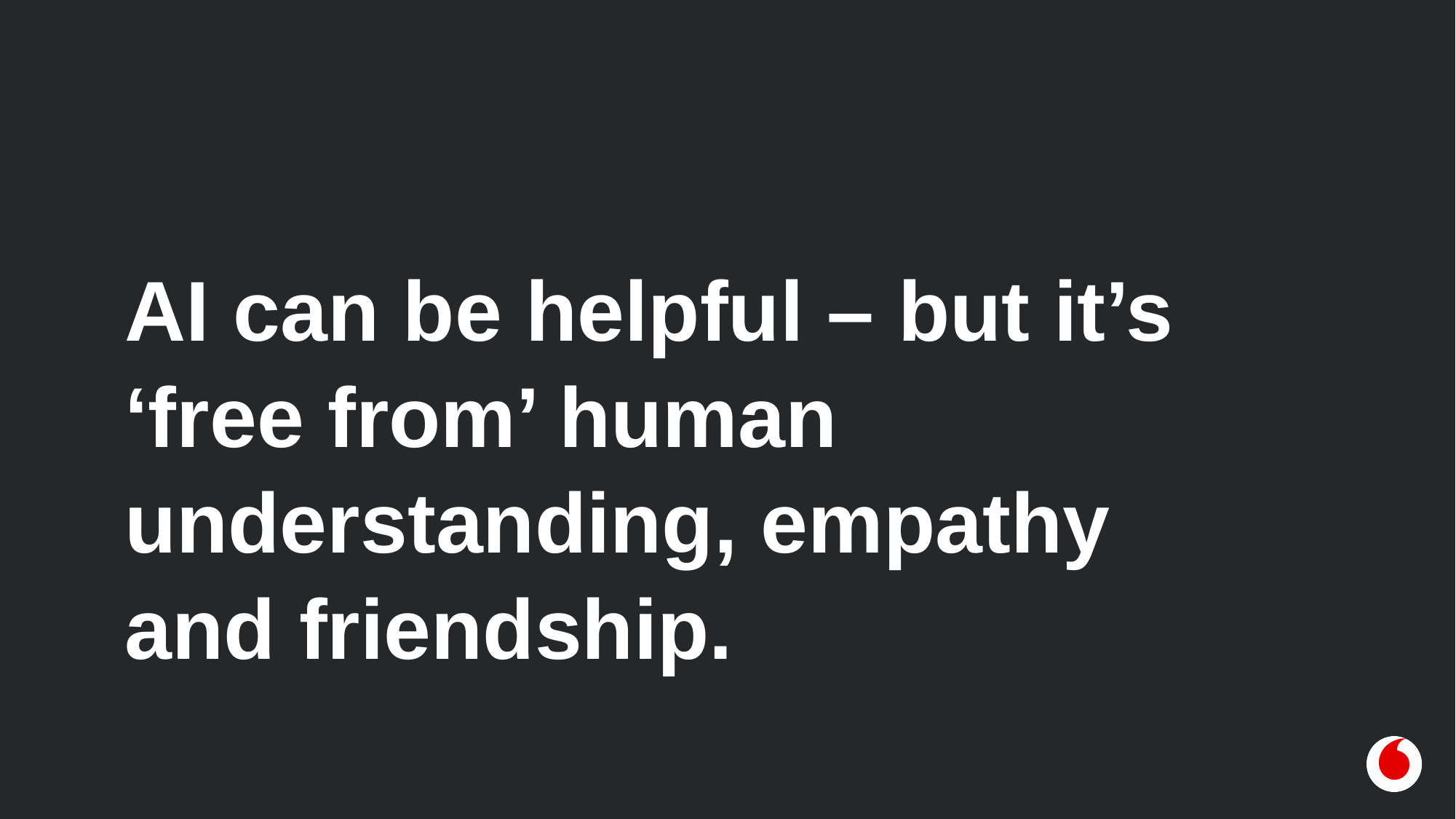

AI can be helpful – but it’s ‘free from’ human understanding, empathy and friendship.